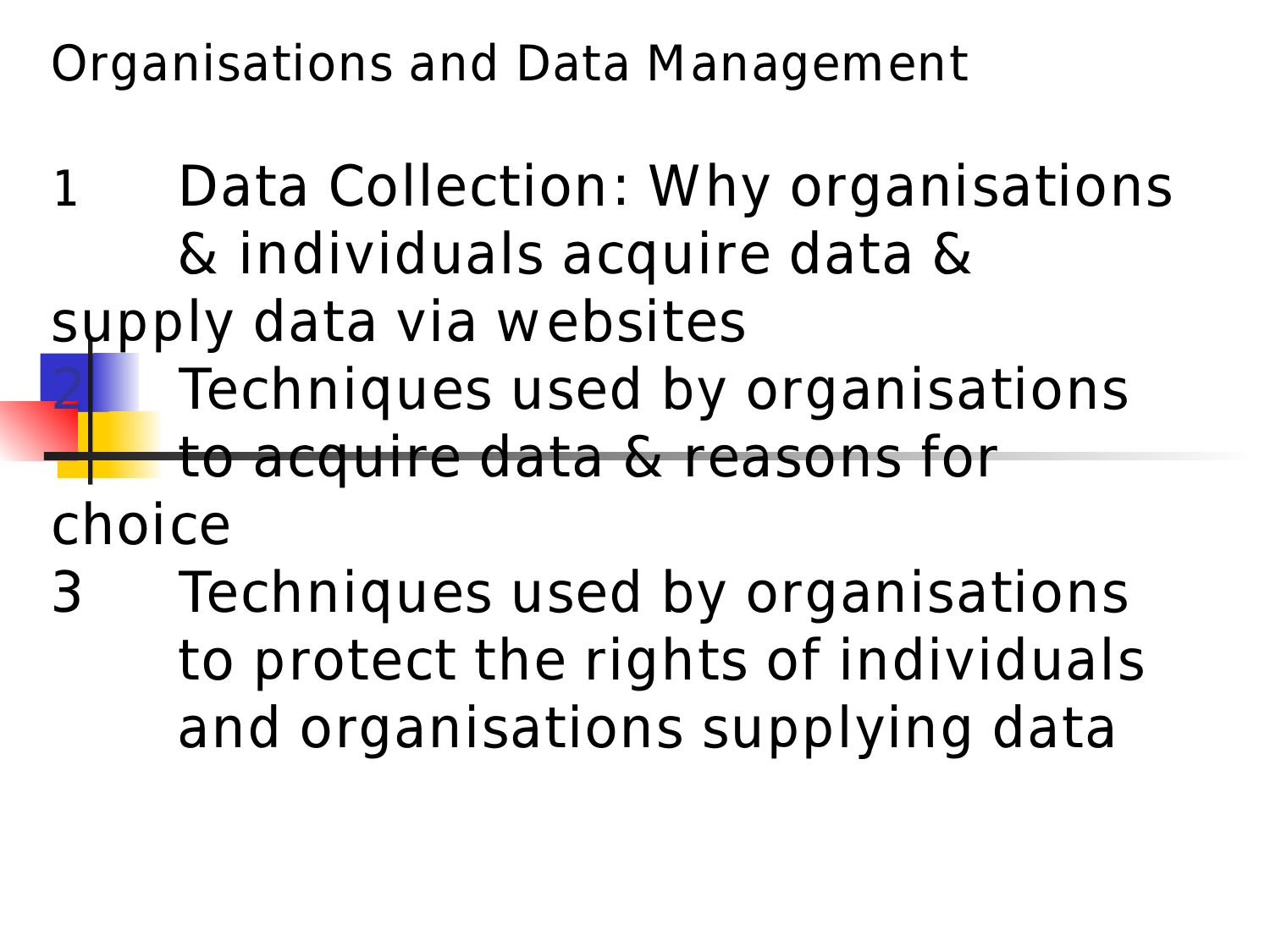

# Organisations and Data Management 1	Data Collection: Why organisations 	& individuals acquire data & 	supply data via websites 2	Techniques used by organisations 	to acquire data & reasons for 	choice 3	Techniques used by organisations 	to protect the rights of individuals 	and organisations supplying data